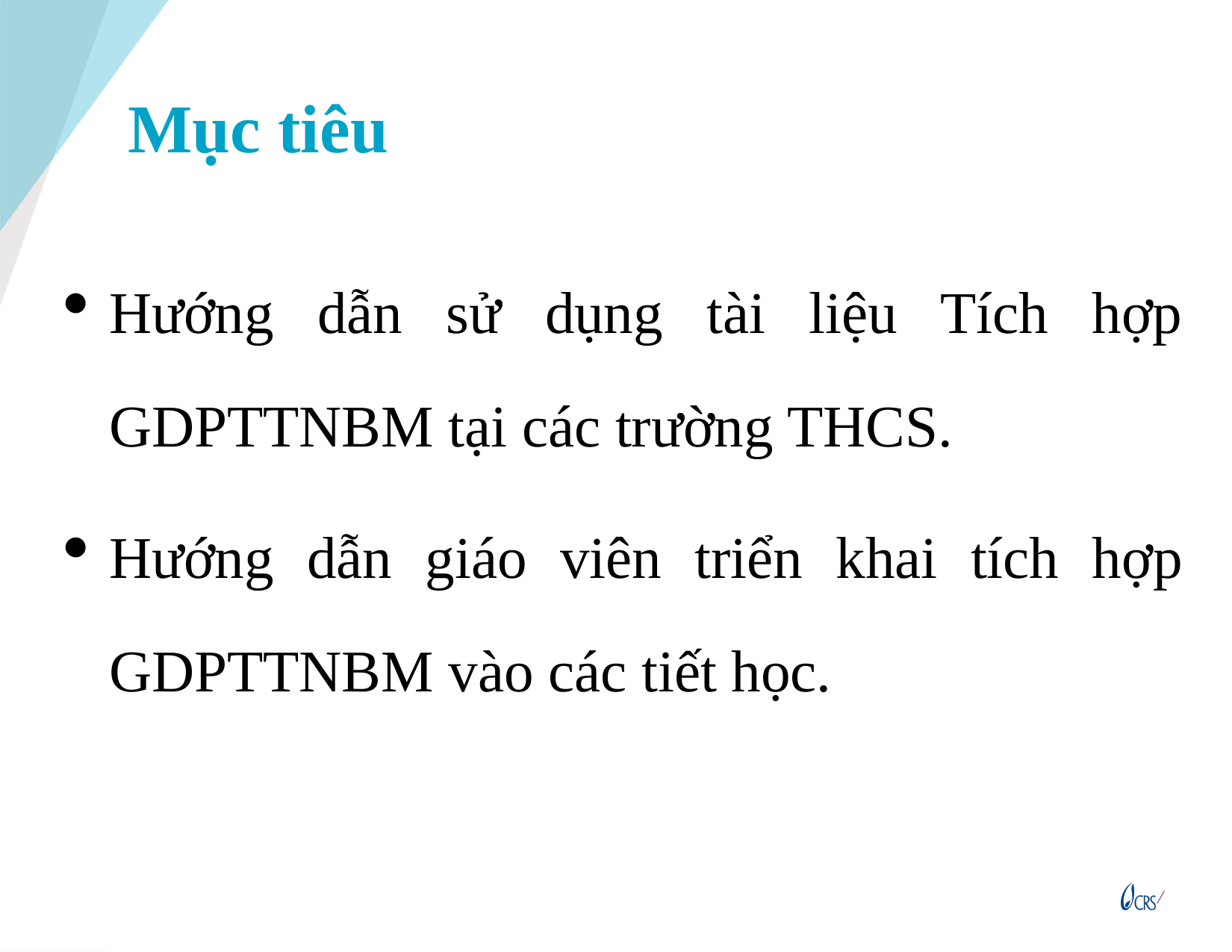

# Mục tiêu
Hướng dẫn sử dụng tài liệu Tích hợp GDPTTNBM tại các trường THCS.
Hướng dẫn giáo viên triển khai tích hợp GDPTTNBM vào các tiết học.

3